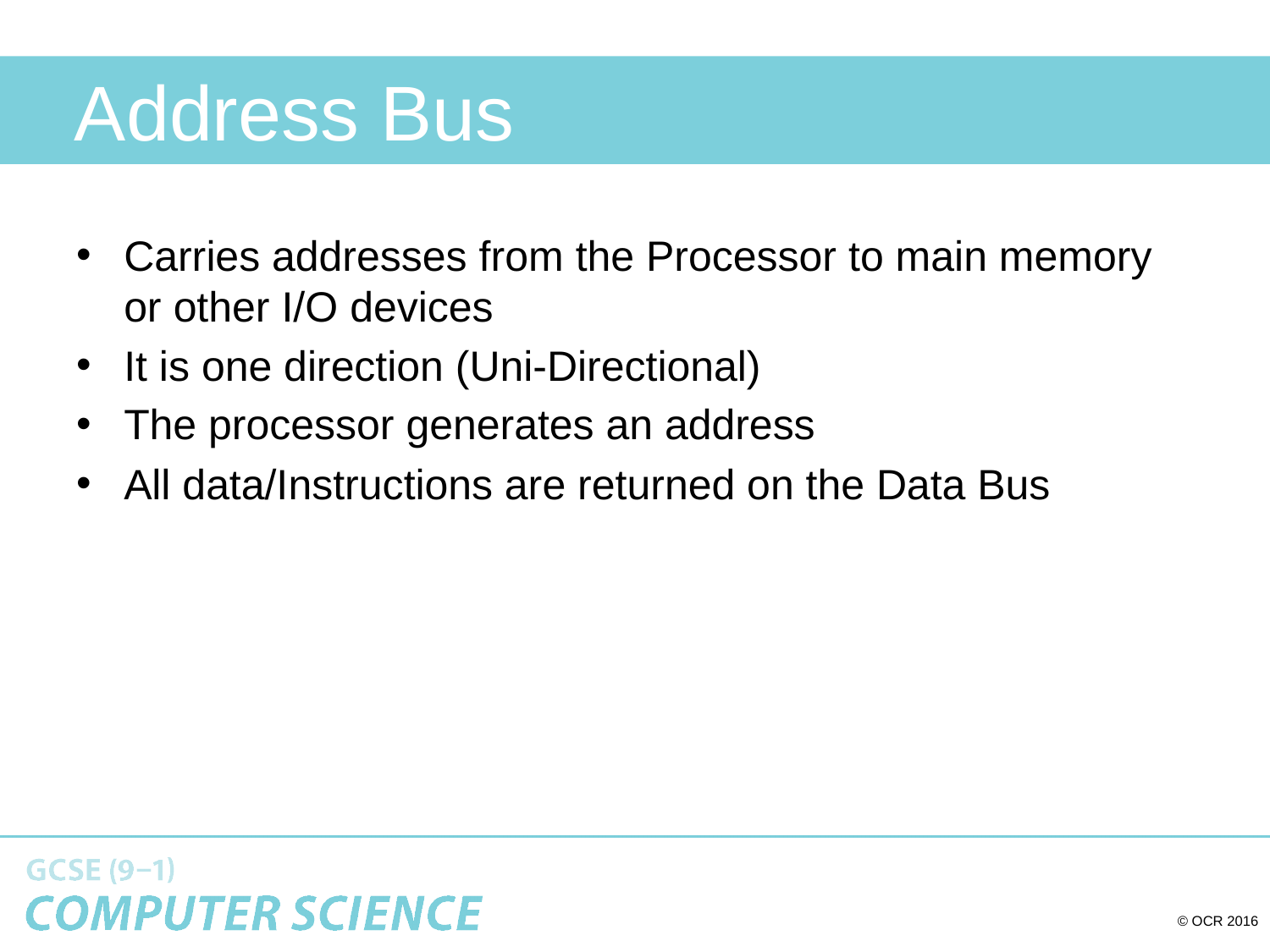

# Address Bus
Carries addresses from the Processor to main memory or other I/O devices
It is one direction (Uni-Directional)
The processor generates an address
All data/Instructions are returned on the Data Bus